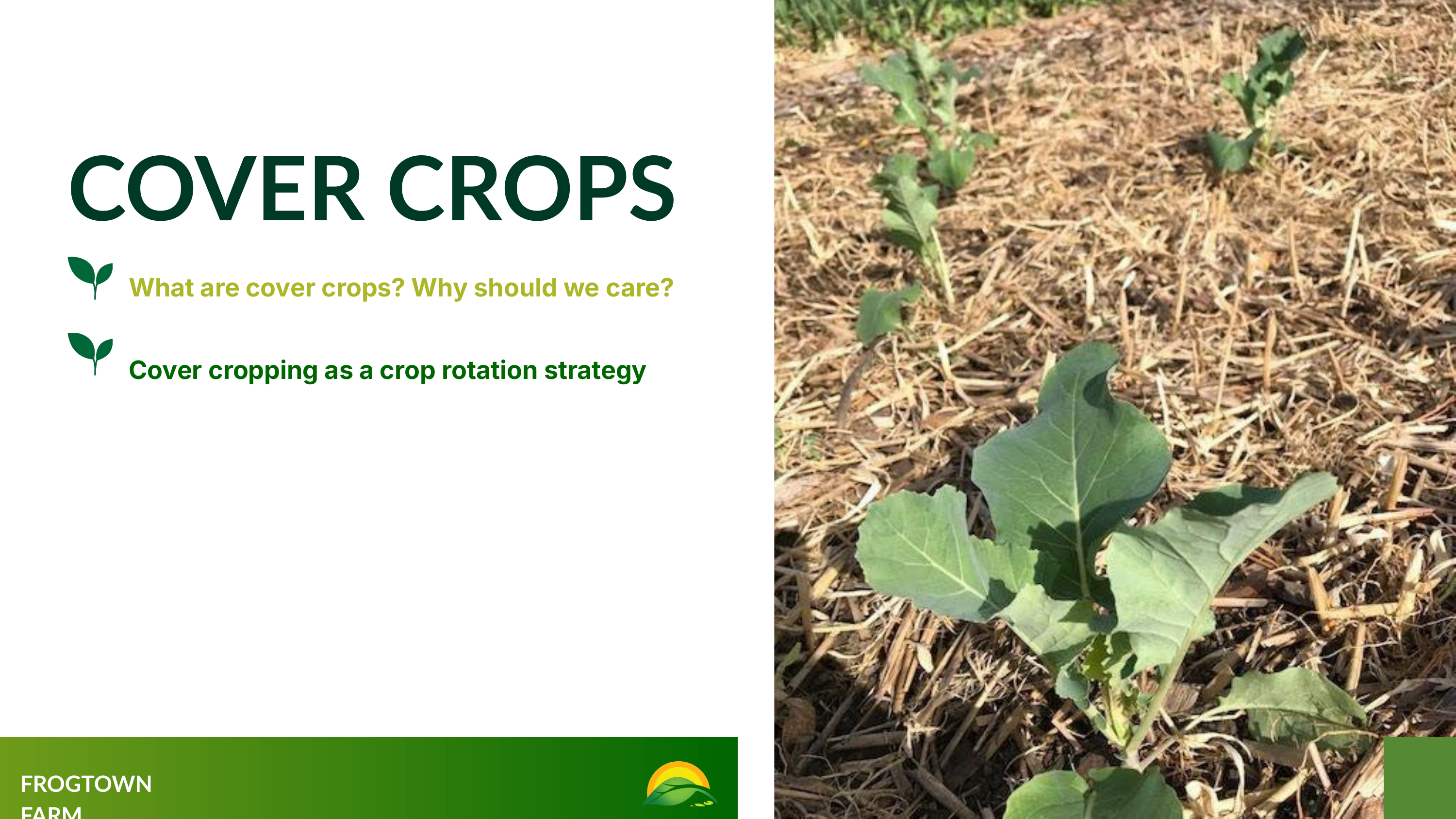

COVER CROPS

What are cover crops? Why should we care?

Cover cropping as a crop rotation strategy

FROGTOWN FARM